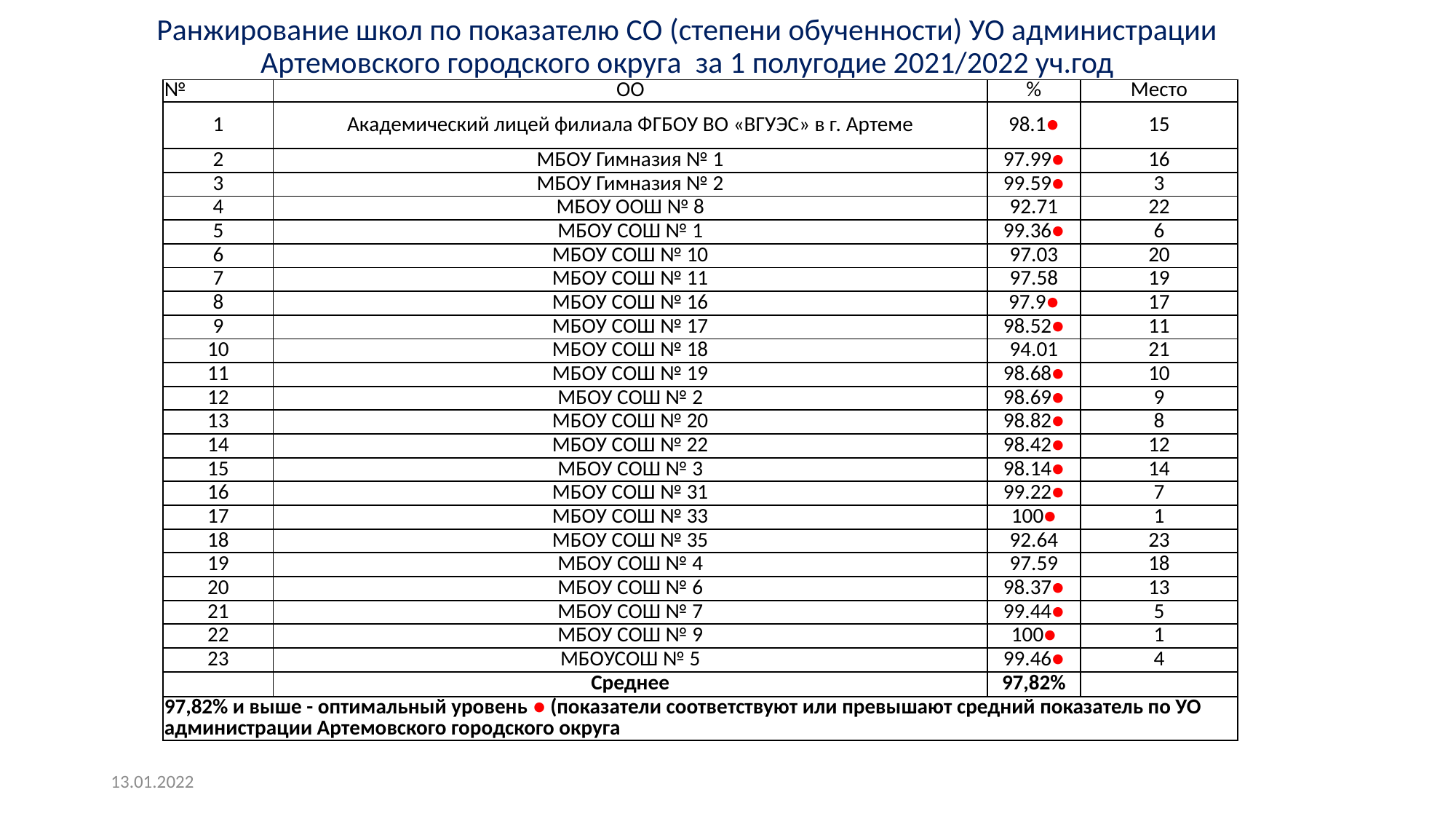

# Ранжирование школ по показателю СО (степени обученности) УО администрации Артемовского городского округа  за 1 полугодие 2021/2022 уч.год
| № | ОО | % | Место |
| --- | --- | --- | --- |
| 1 | Академический лицей филиала ФГБОУ ВО «ВГУЭС» в г. Артеме | 98.1● | 15 |
| 2 | МБОУ Гимназия № 1 | 97.99● | 16 |
| 3 | МБОУ Гимназия № 2 | 99.59● | 3 |
| 4 | МБОУ ООШ № 8 | 92.71 | 22 |
| 5 | МБОУ СОШ № 1 | 99.36● | 6 |
| 6 | МБОУ СОШ № 10 | 97.03 | 20 |
| 7 | МБОУ СОШ № 11 | 97.58 | 19 |
| 8 | МБОУ СОШ № 16 | 97.9● | 17 |
| 9 | МБОУ СОШ № 17 | 98.52● | 11 |
| 10 | МБОУ СОШ № 18 | 94.01 | 21 |
| 11 | МБОУ СОШ № 19 | 98.68● | 10 |
| 12 | МБОУ СОШ № 2 | 98.69● | 9 |
| 13 | МБОУ СОШ № 20 | 98.82● | 8 |
| 14 | МБОУ СОШ № 22 | 98.42● | 12 |
| 15 | МБОУ СОШ № 3 | 98.14● | 14 |
| 16 | МБОУ СОШ № 31 | 99.22● | 7 |
| 17 | МБОУ СОШ № 33 | 100● | 1 |
| 18 | МБОУ СОШ № 35 | 92.64 | 23 |
| 19 | МБОУ СОШ № 4 | 97.59 | 18 |
| 20 | МБОУ СОШ № 6 | 98.37● | 13 |
| 21 | МБОУ СОШ № 7 | 99.44● | 5 |
| 22 | МБОУ СОШ № 9 | 100● | 1 |
| 23 | МБОУСОШ № 5 | 99.46● | 4 |
|  | Среднее | 97,82% |  |
| 97,82% и выше - оптимальный уровень ● (показатели соответствуют или превышают средний показатель по УО администрации Артемовского городского округа |  |  |  |
13.01.2022